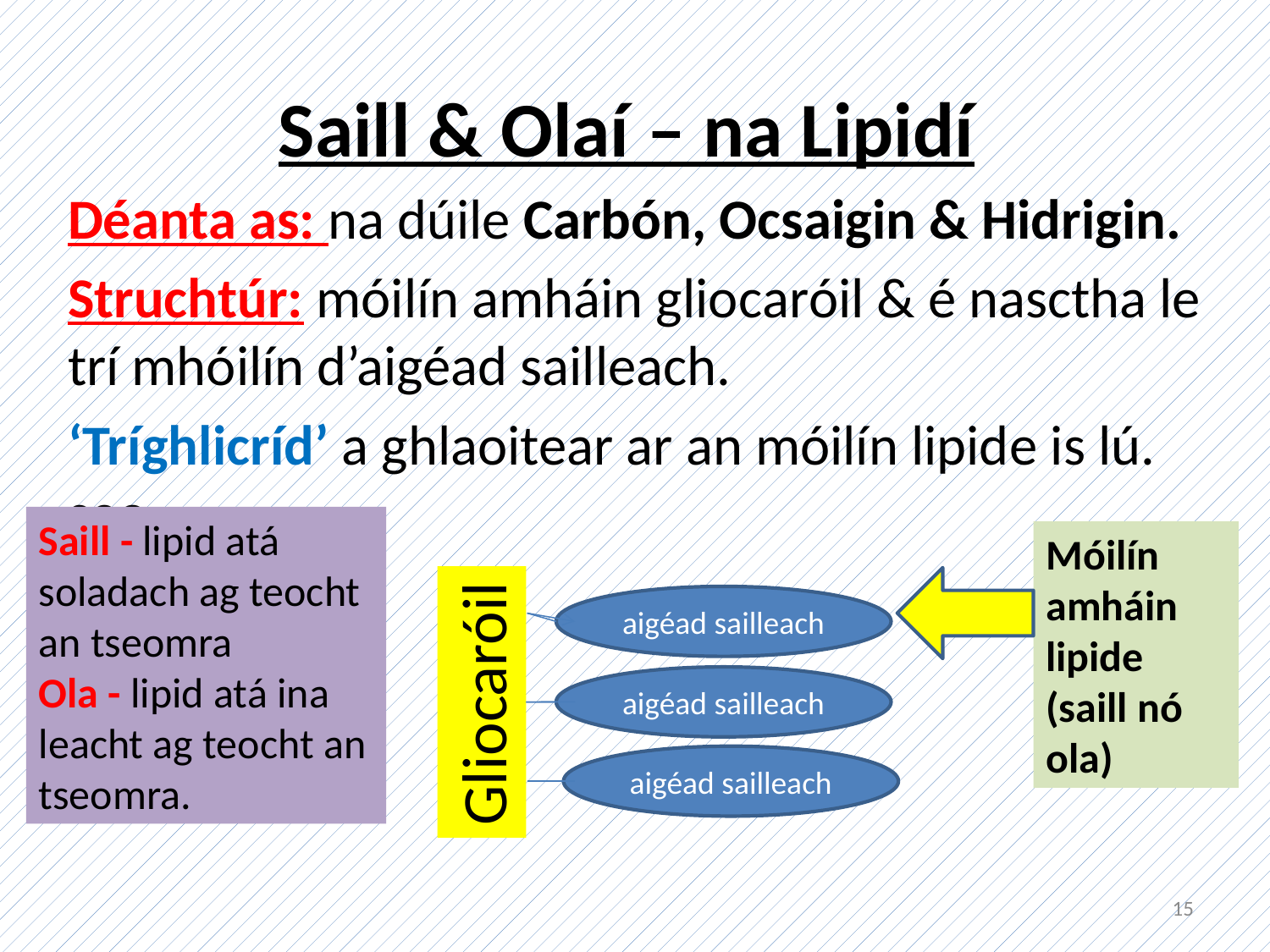

# Saill & Olaí – na Lipidí
Déanta as: na dúile Carbón, Ocsaigin & Hidrigin.
Struchtúr: móilín amháin gliocaróil & é nasctha le trí mhóilín d’aigéad sailleach.
‘Tríghlicríd’ a ghlaoitear ar an móilín lipide is lú. seo.

Saill - lipid atá soladach ag teocht an tseomra
Ola - lipid atá ina leacht ag teocht an tseomra.
Móilín amháin lipide (saill nó ola)

aigéad sailleach
Gliocaróil
aigéad sailleach
aigéad sailleach
15